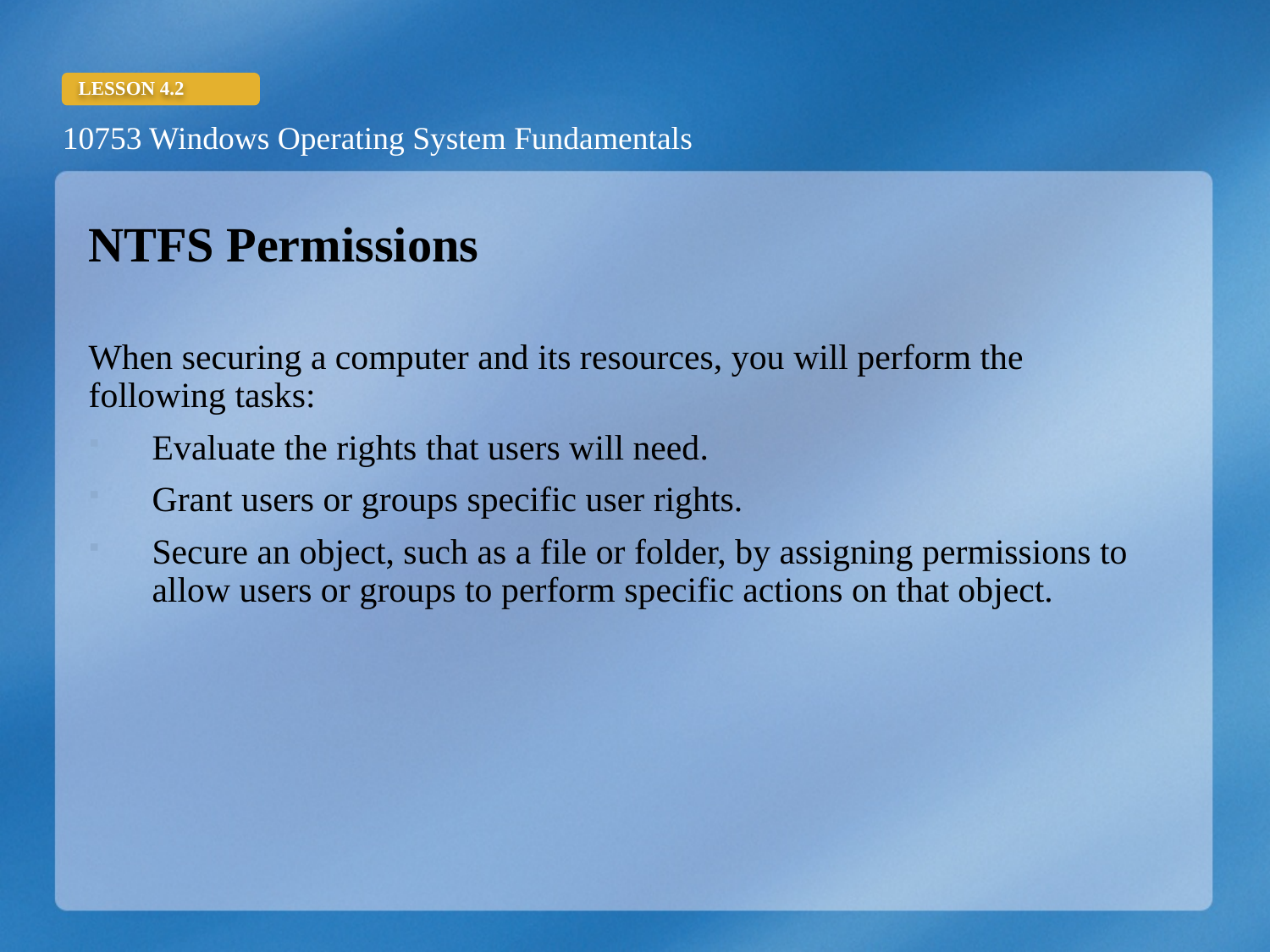

NTFS Permissions

When securing a computer and its resources, you will perform the following tasks:
Evaluate the rights that users will need.
Grant users or groups specific user rights.
Secure an object, such as a file or folder, by assigning permissions to allow users or groups to perform specific actions on that object.